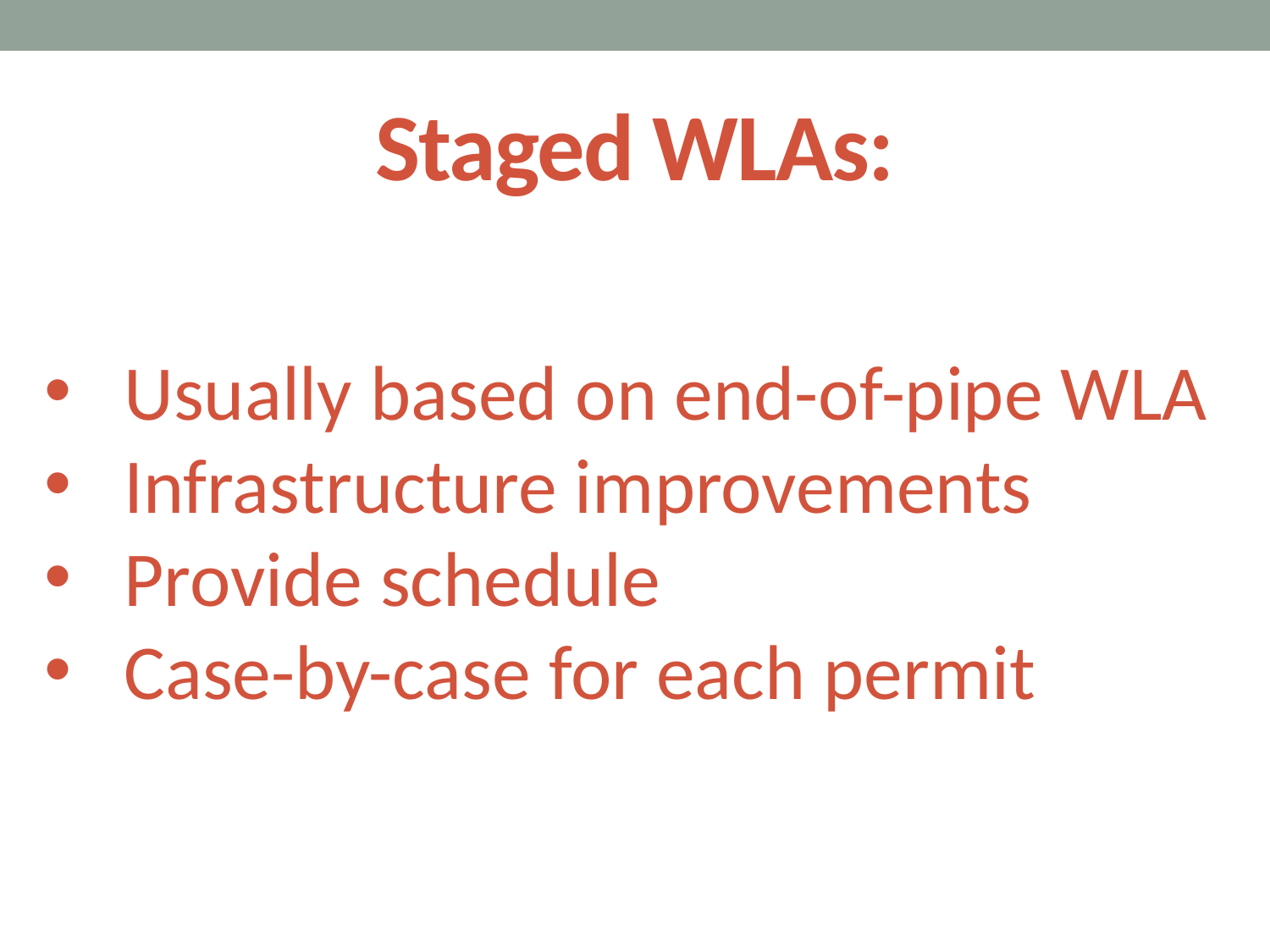

# Staged WLAs:
Usually based on end-of-pipe WLA
Infrastructure improvements
Provide schedule
Case-by-case for each permit